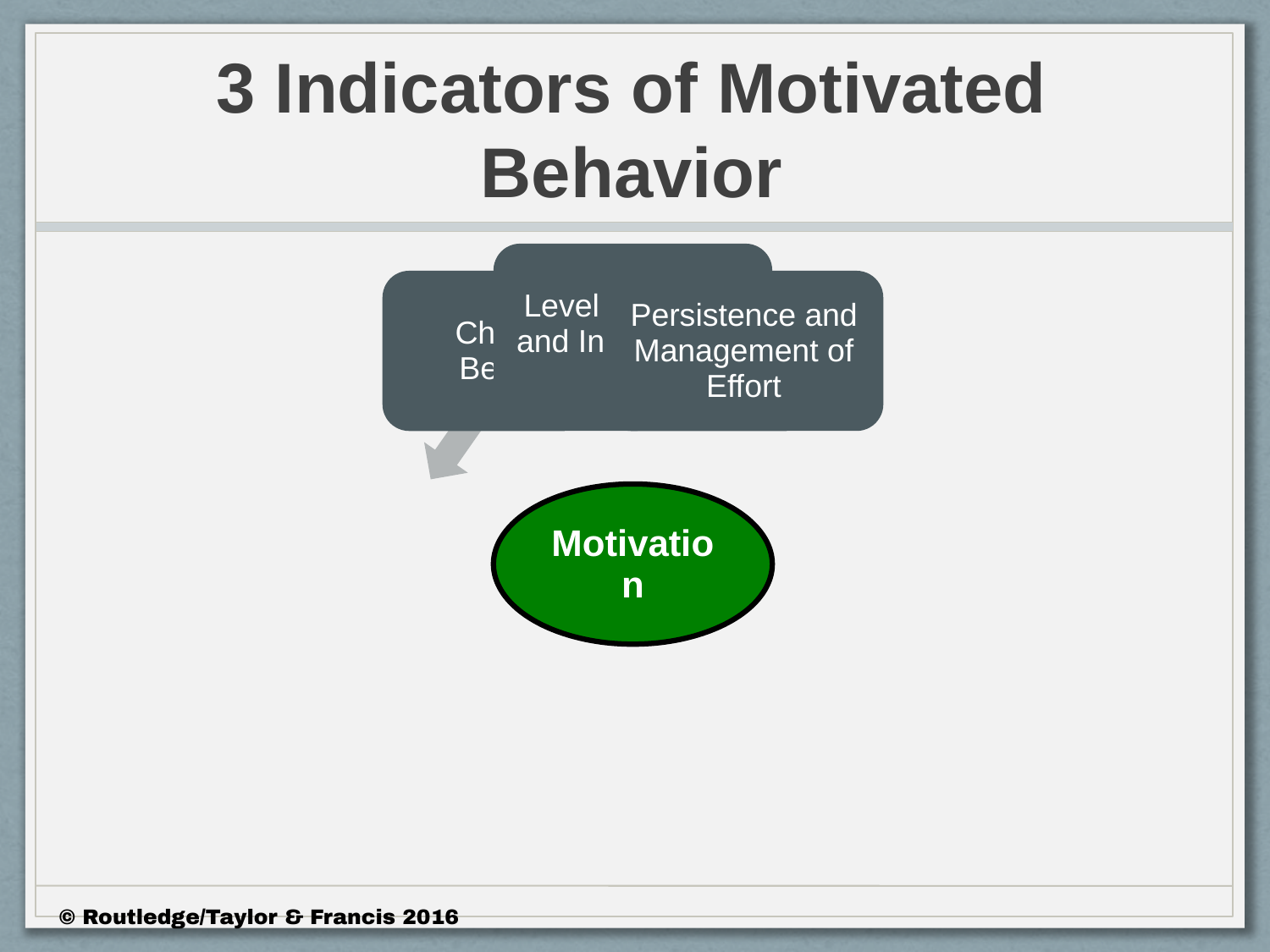

# 3 Indicators of Motivated Behavior
Motivation
© Routledge/Taylor & Francis 2016